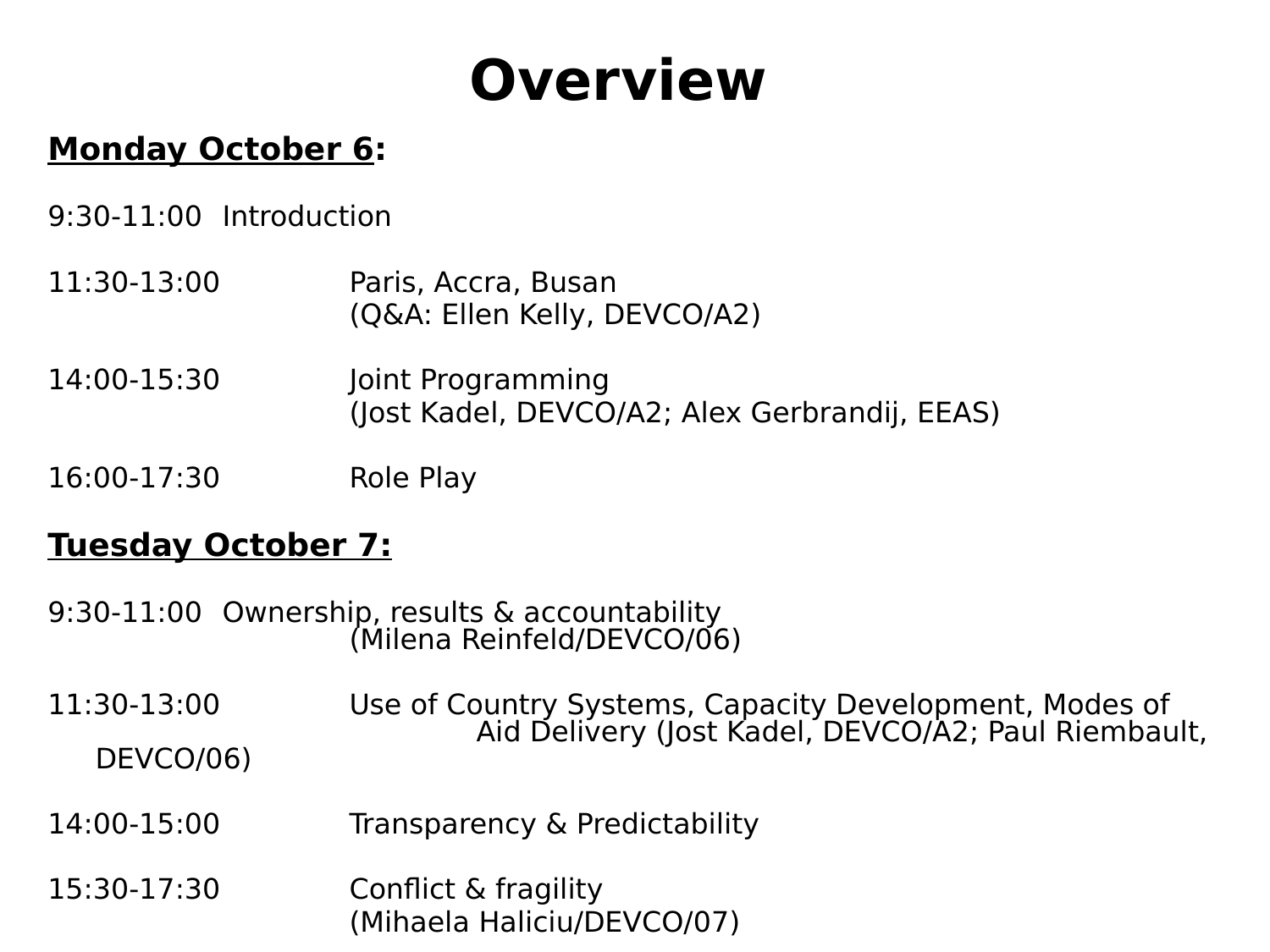

# Overview
Monday October 6:

9:30-11:00 	Introduction

11:30-13:00 	Paris, Accra, Busan
			(Q&A: Ellen Kelly, DEVCO/A2)

14:00-15:30 	Joint Programming
			(Jost Kadel, DEVCO/A2; Alex Gerbrandij, EEAS)

16:00-17:30 	Role Play

Tuesday October 7:

9:30-11:00 	Ownership, results & accountability						(Milena Reinfeld/DEVCO/06)

11:30-13:00 	Use of Country Systems, Capacity Development, Modes of 			Aid Delivery (Jost Kadel, DEVCO/A2; Paul Riembault, DEVCO/06)

14:00-15:00 	Transparency & Predictability

15:30-17:30 	Conflict & fragility
			(Mihaela Haliciu/DEVCO/07)